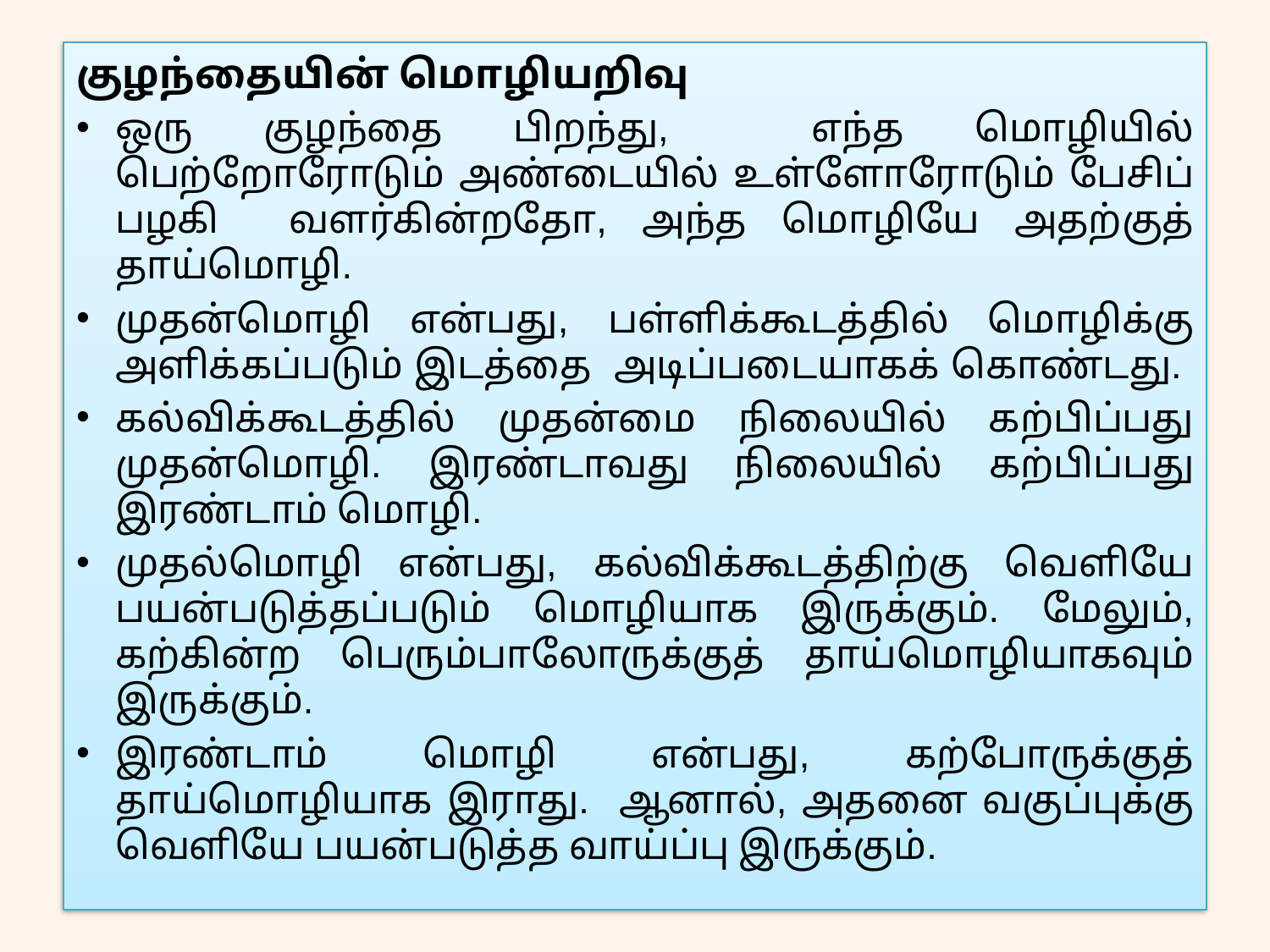

குழந்தையின் மொழியறிவு
ஒரு குழந்தை பிறந்து,  எந்த மொழியில் பெற்றோரோடும் அண்டையில் உள்ளோரோடும் பேசிப் பழகி  வளர்கின்றதோ, அந்த மொழியே அதற்குத் தாய்மொழி.
முதன்மொழி என்பது, பள்ளிக்கூடத்தில் மொழிக்கு அளிக்கப்படும் இடத்தை  அடிப்படையாகக் கொண்டது.
கல்விக்கூடத்தில் முதன்மை நிலையில் கற்பிப்பது முதன்மொழி. இரண்டாவது நிலையில் கற்பிப்பது இரண்டாம் மொழி.
முதல்மொழி என்பது, கல்விக்கூடத்திற்கு வெளியே பயன்படுத்தப்படும் மொழியாக இருக்கும். மேலும், கற்கின்ற பெரும்பாலோருக்குத் தாய்மொழியாகவும் இருக்கும்.
இரண்டாம் மொழி என்பது, கற்போருக்குத் தாய்மொழியாக இராது.  ஆனால், அதனை வகுப்புக்கு வெளியே பயன்படுத்த வாய்ப்பு இருக்கும்.